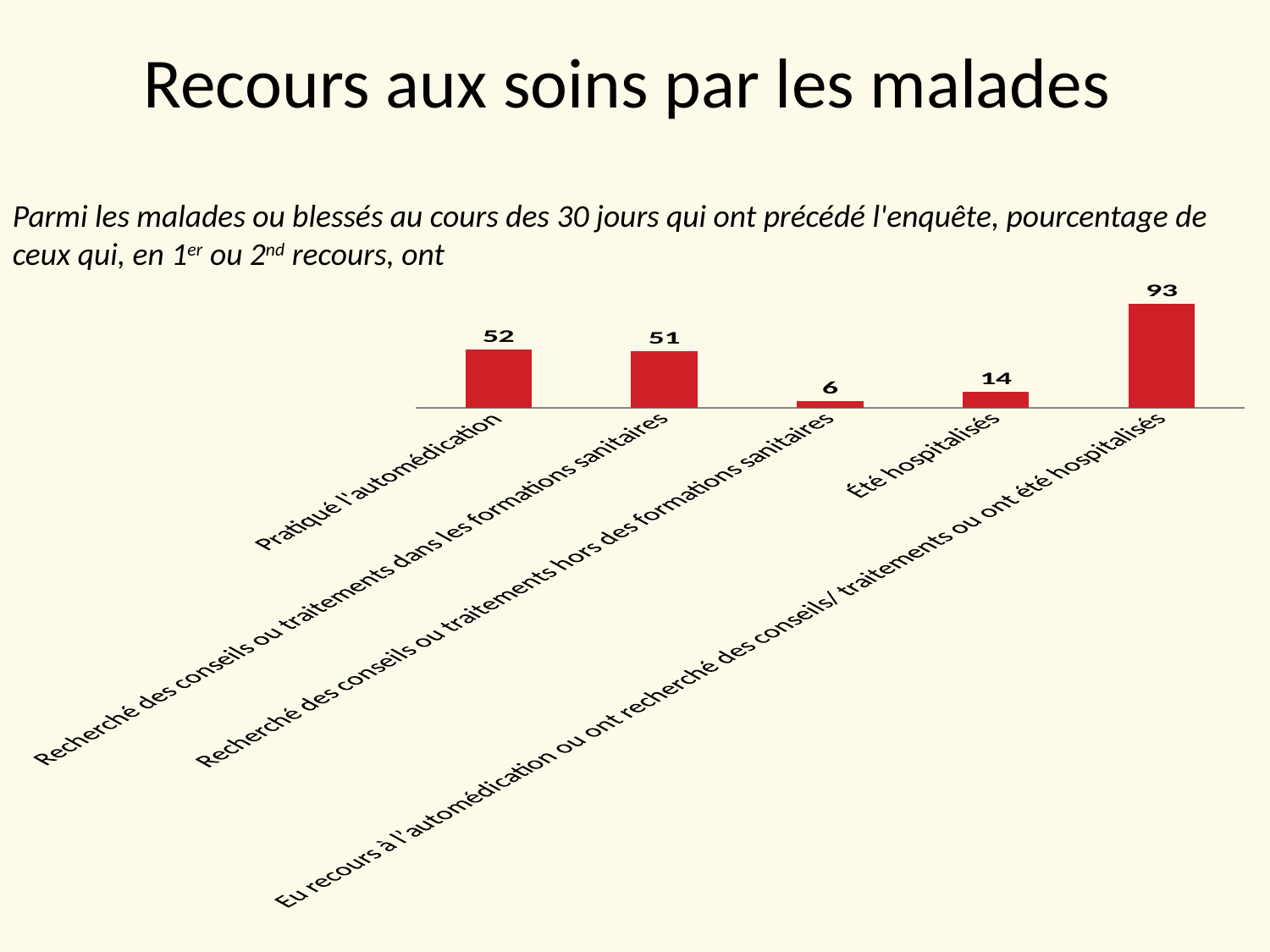

# Recours aux soins par les malades
Parmi les malades ou blessés au cours des 30 jours qui ont précédé l'enquête, pourcentage de ceux qui, en 1er ou 2nd recours, ont

### Chart

| Category | Series 1 |
|---|---|
| Pratiqué l'automédication | 52.0 |
| Recherché des conseils ou traitements dans les formations sanitaires | 51.0 |
| Recherché des conseils ou traitements hors des formations sanitaires | 6.0 |
| Été hospitalisés | 14.0 |
| Eu recours à l’automédication ou ont recherché des conseils/ traitements ou ont été hospitalisés | 93.0 |